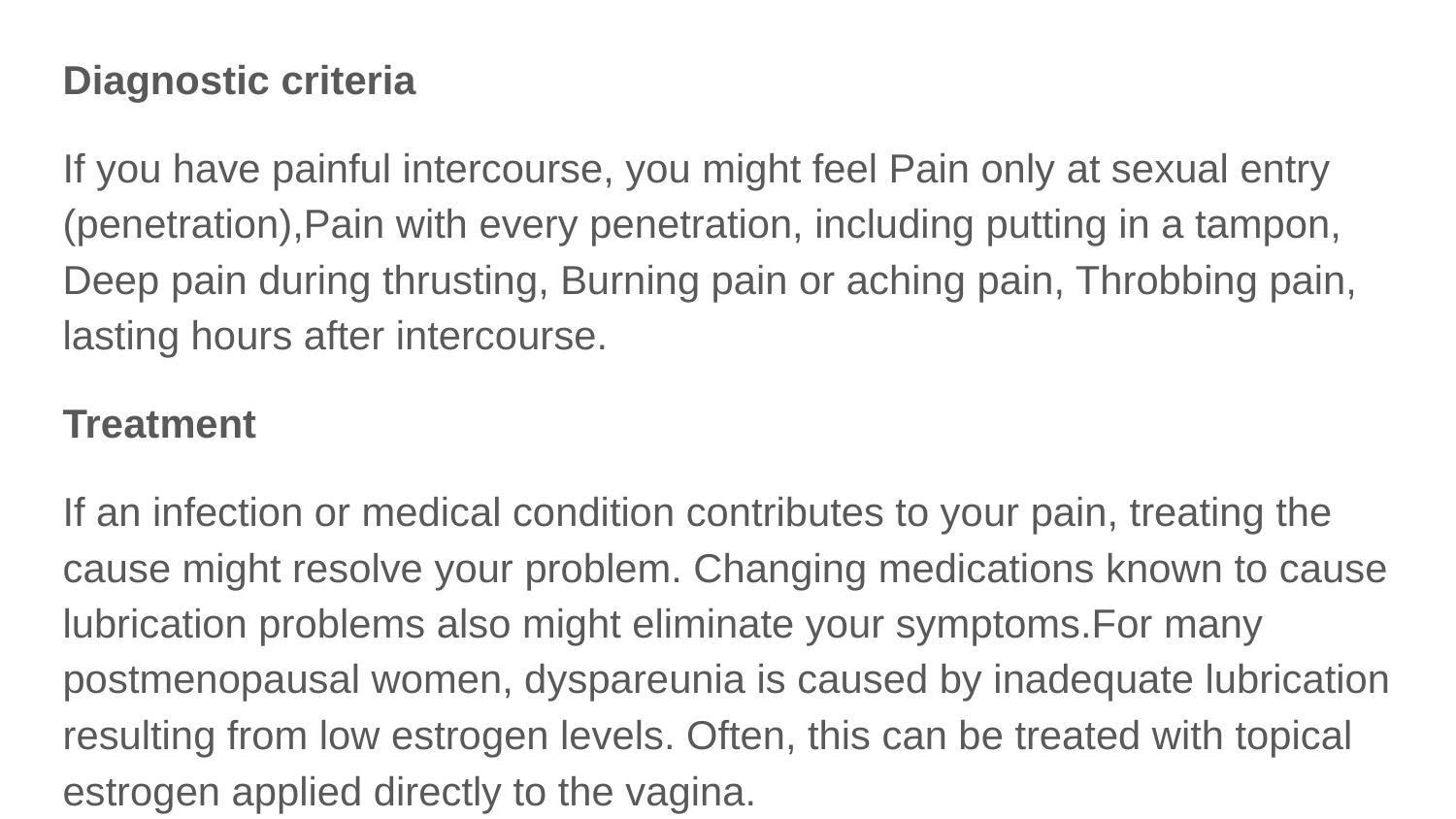

Diagnostic criteria
If you have painful intercourse, you might feel Pain only at sexual entry (penetration),Pain with every penetration, including putting in a tampon, Deep pain during thrusting, Burning pain or aching pain, Throbbing pain, lasting hours after intercourse.
Treatment
If an infection or medical condition contributes to your pain, treating the cause might resolve your problem. Changing medications known to cause lubrication problems also might eliminate your symptoms.For many postmenopausal women, dyspareunia is caused by inadequate lubrication resulting from low estrogen levels. Often, this can be treated with topical estrogen applied directly to the vagina.